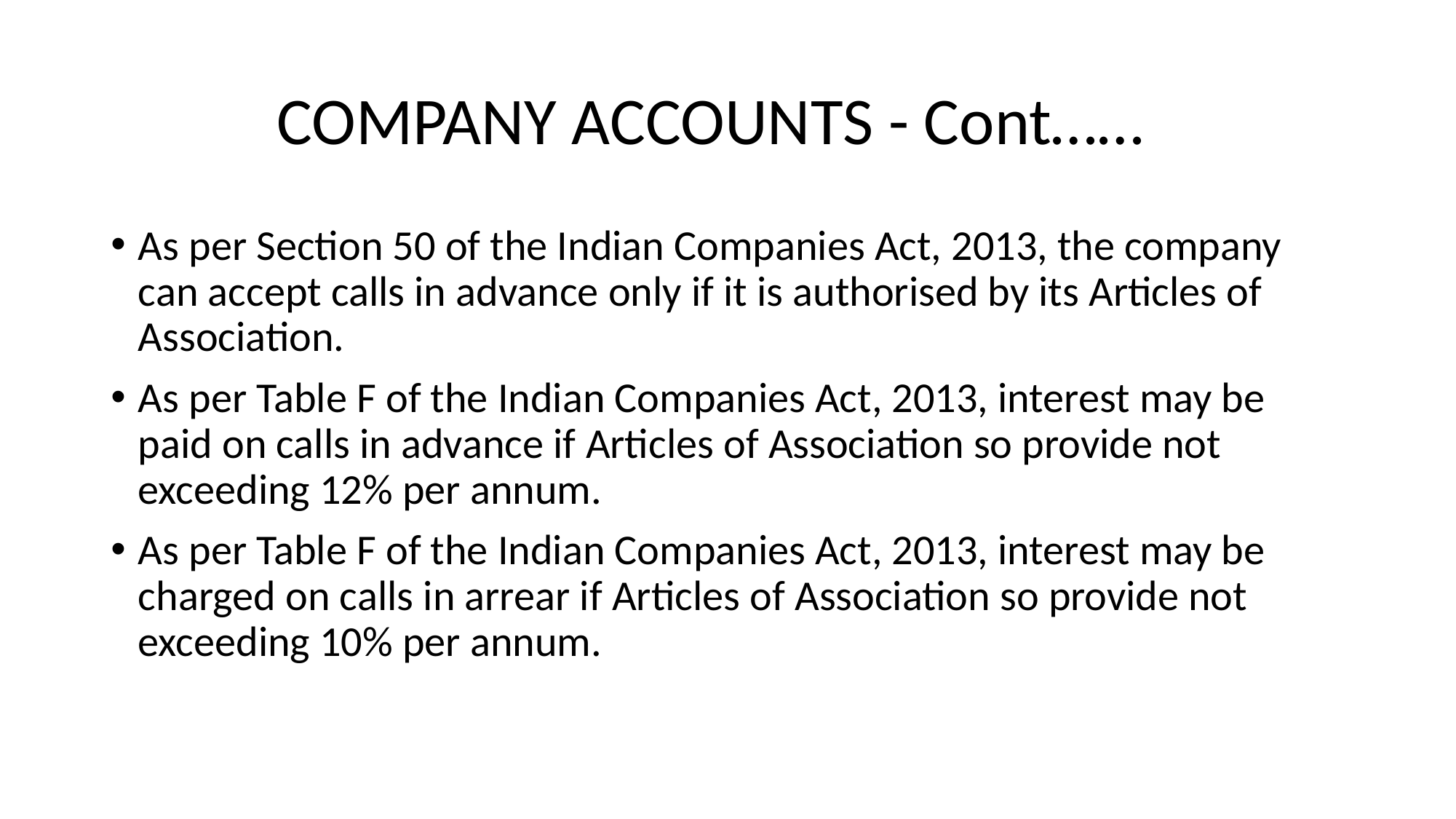

# COMPANY ACCOUNTS - Cont……
As per Section 50 of the Indian Companies Act, 2013, the company can accept calls in advance only if it is authorised by its Articles of Association.
As per Table F of the Indian Companies Act, 2013, interest may be paid on calls in advance if Articles of Association so provide not exceeding 12% per annum.
As per Table F of the Indian Companies Act, 2013, interest may be charged on calls in arrear if Articles of Association so provide not exceeding 10% per annum.